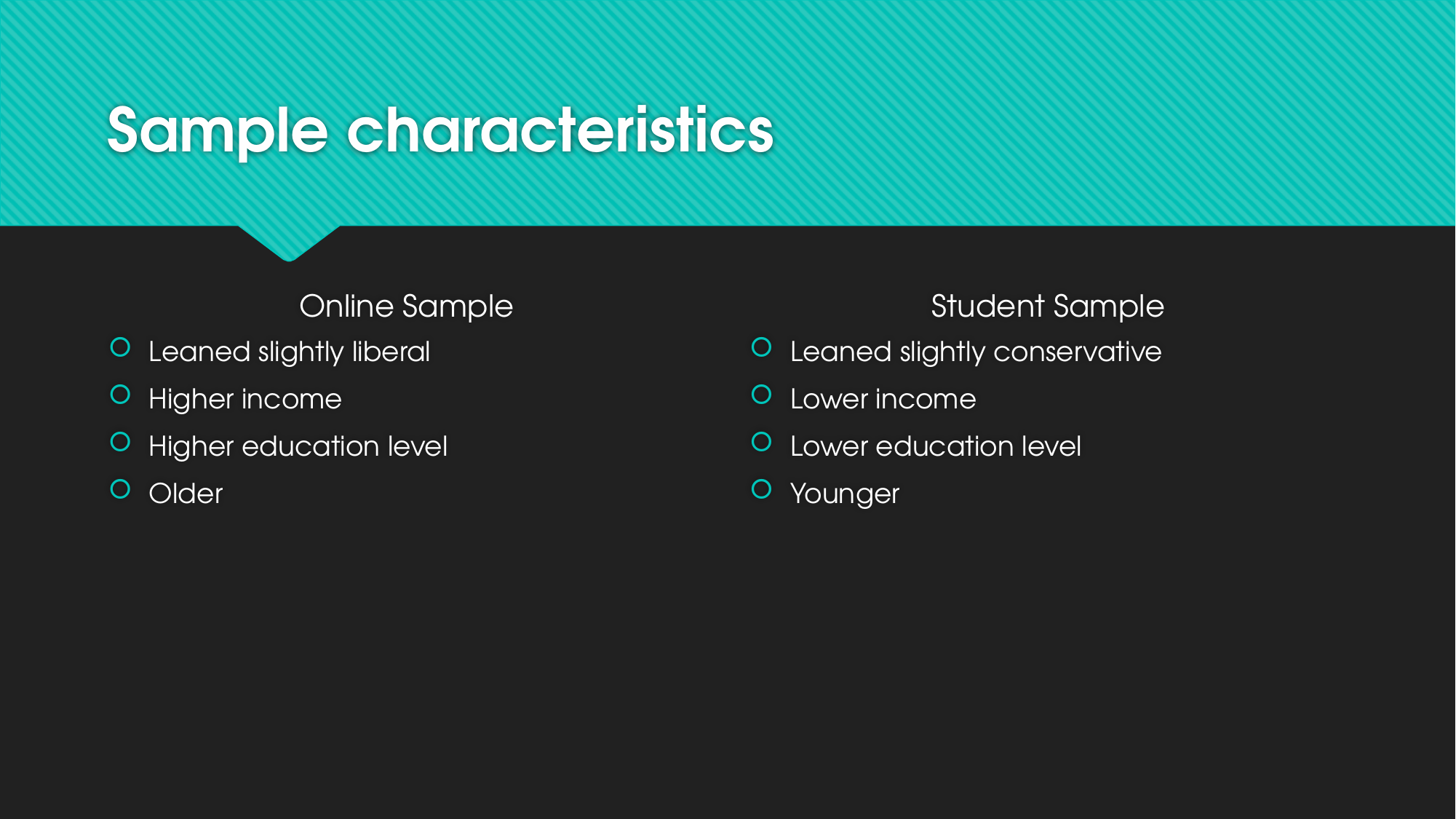

# Sample characteristics
Online Sample
Student Sample
Leaned slightly liberal
Higher income
Higher education level
Older
Leaned slightly conservative
Lower income
Lower education level
Younger